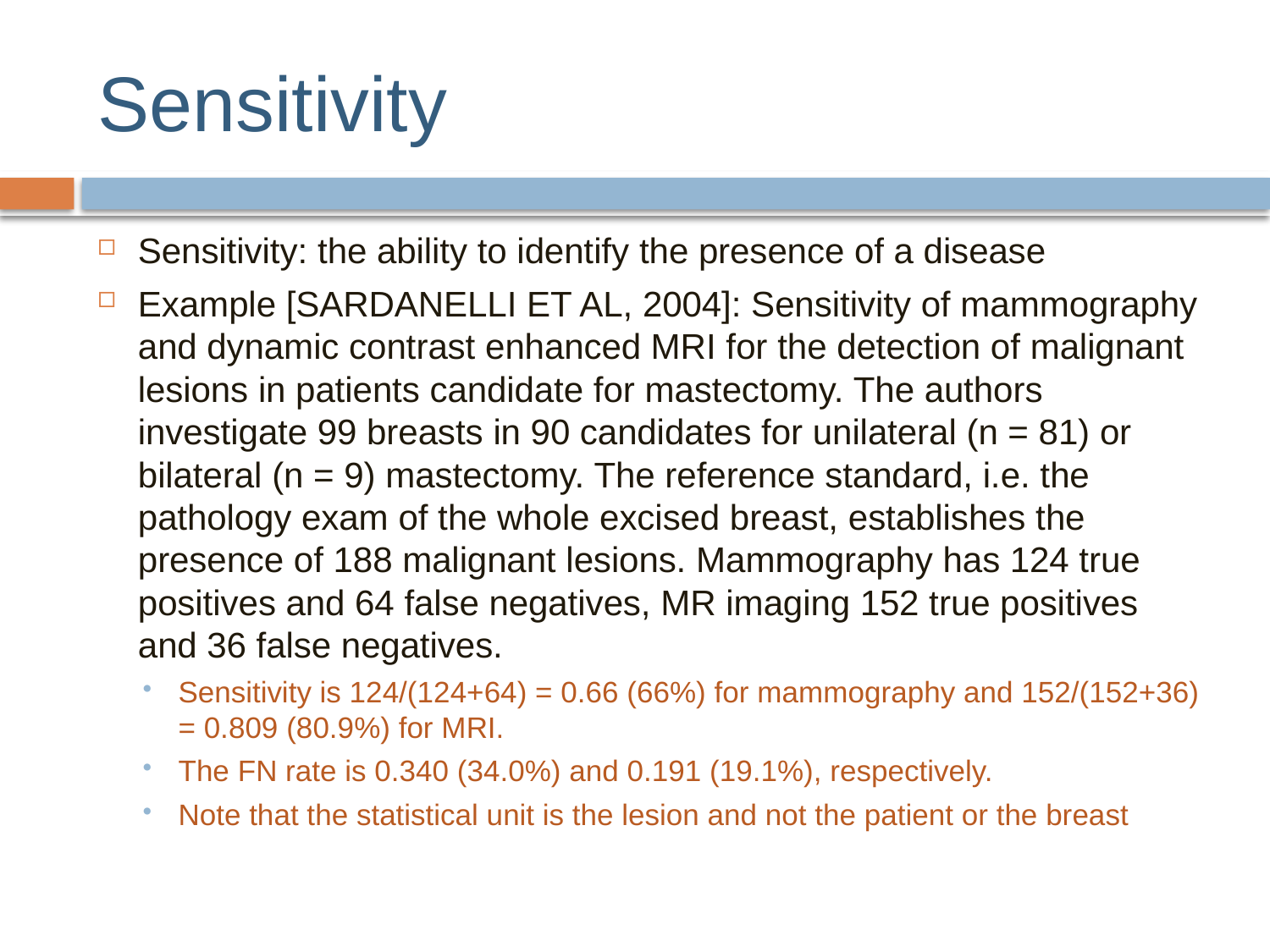

# Sensitivity
Sensitivity: the ability to identify the presence of a disease
Example [SARDANELLI ET AL, 2004]: Sensitivity of mammography and dynamic contrast enhanced MRI for the detection of malignant lesions in patients candidate for mastectomy. The authors investigate 99 breasts in 90 candidates for unilateral (n = 81) or bilateral (n = 9) mastectomy. The reference standard, i.e. the pathology exam of the whole excised breast, establishes the presence of 188 malignant lesions. Mammography has 124 true positives and 64 false negatives, MR imaging 152 true positives and 36 false negatives.
Sensitivity is 124/(124+64) = 0.66 (66%) for mammography and 152/(152+36) = 0.809 (80.9%) for MRI.
The FN rate is 0.340 (34.0%) and 0.191 (19.1%), respectively.
Note that the statistical unit is the lesion and not the patient or the breast